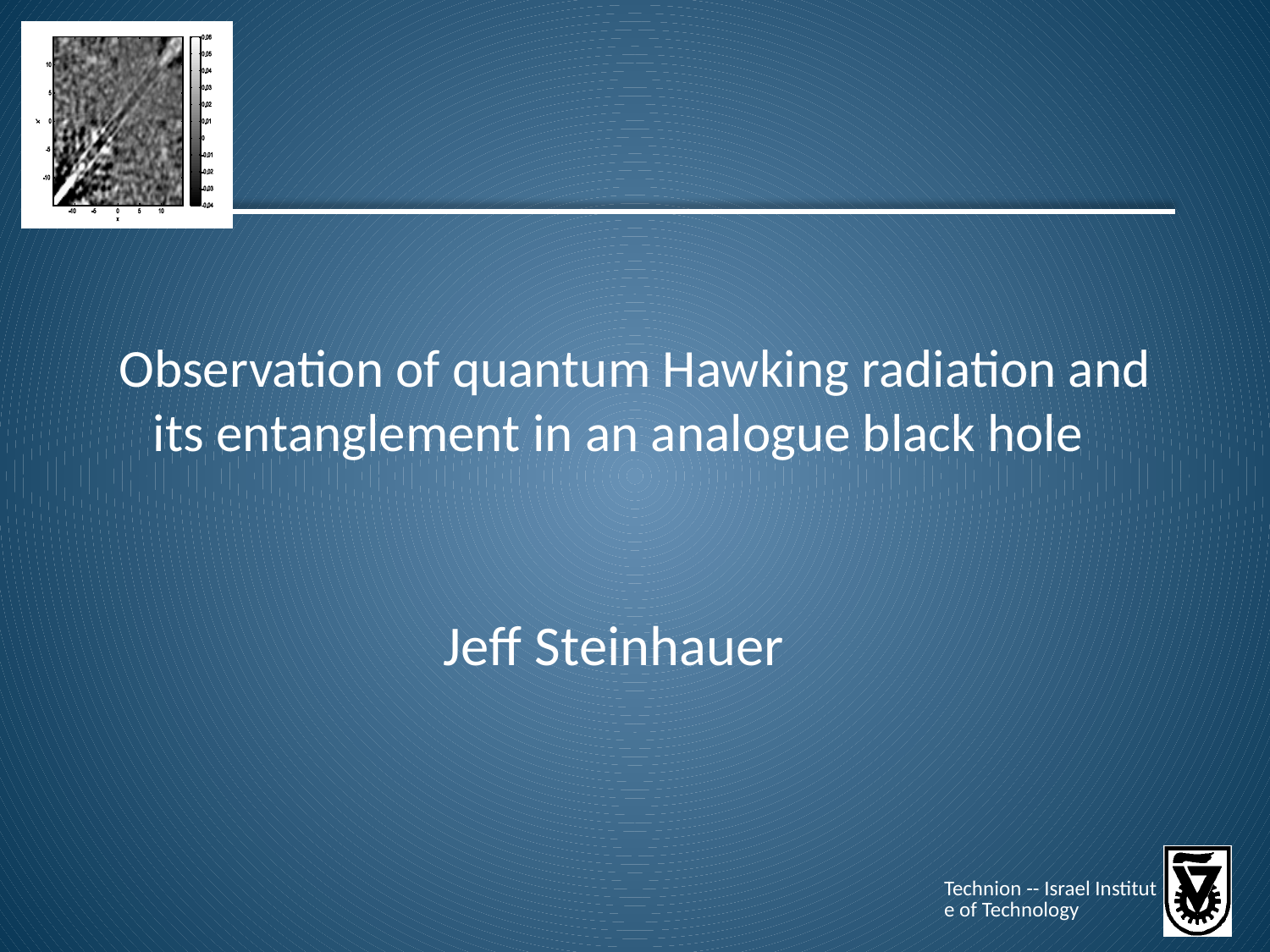

# Observation of quantum Hawking radiation and its entanglement in an analogue black hole
Jeff Steinhauer

Technion -- Israel Institute of Technology